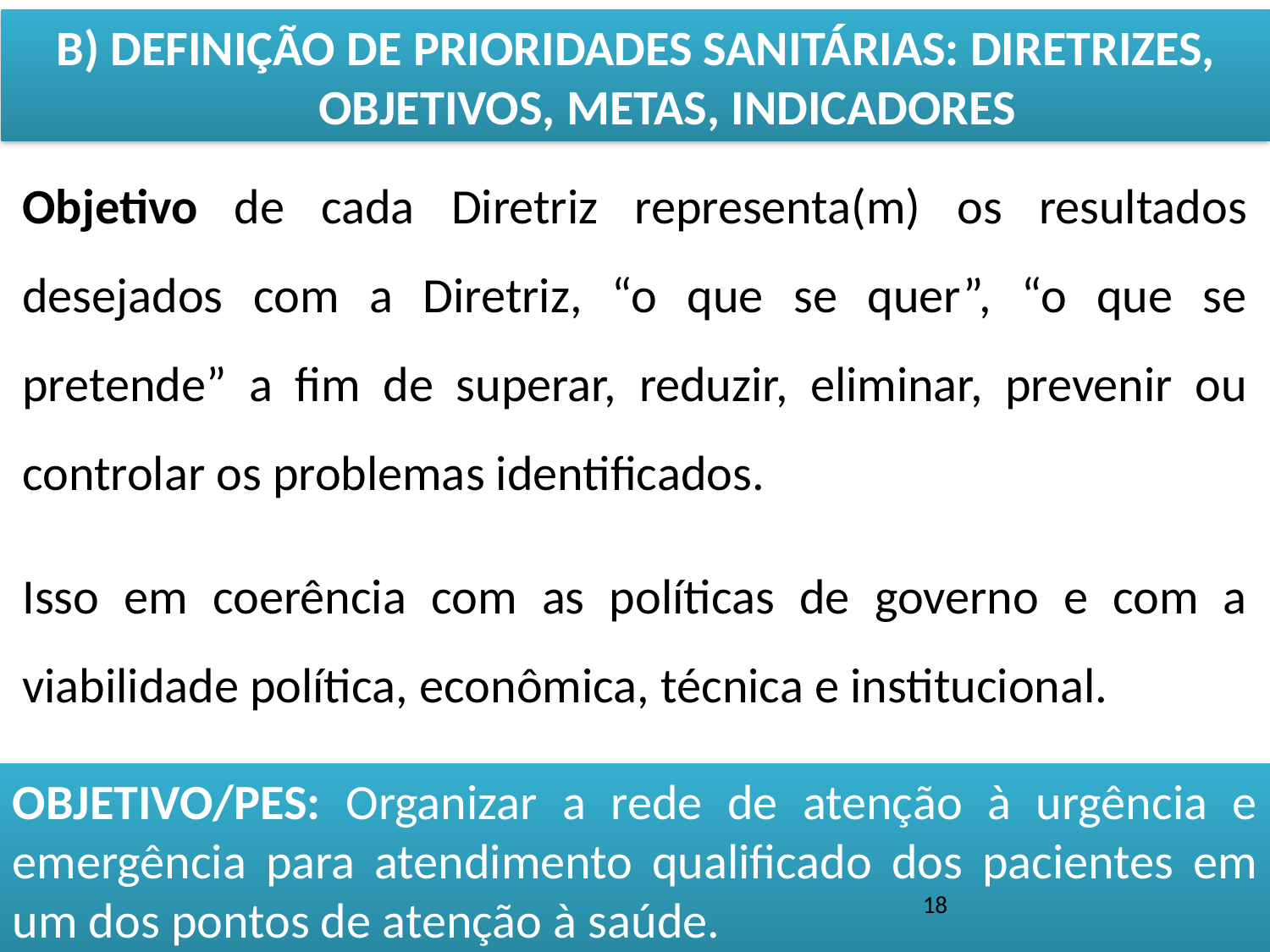

B) DEFINIÇÃO DE PRIORIDADES SANITÁRIAS: DIRETRIZES, OBJETIVOS, METAS, INDICADORES
Objetivo de cada Diretriz representa(m) os resultados desejados com a Diretriz, “o que se quer”, “o que se pretende” a fim de superar, reduzir, eliminar, prevenir ou controlar os problemas identificados.

Isso em coerência com as políticas de governo e com a viabilidade política, econômica, técnica e institucional.

OBJETIVO/PES: Organizar a rede de atenção à urgência e emergência para atendimento qualificado dos pacientes em um dos pontos de atenção à saúde.
18